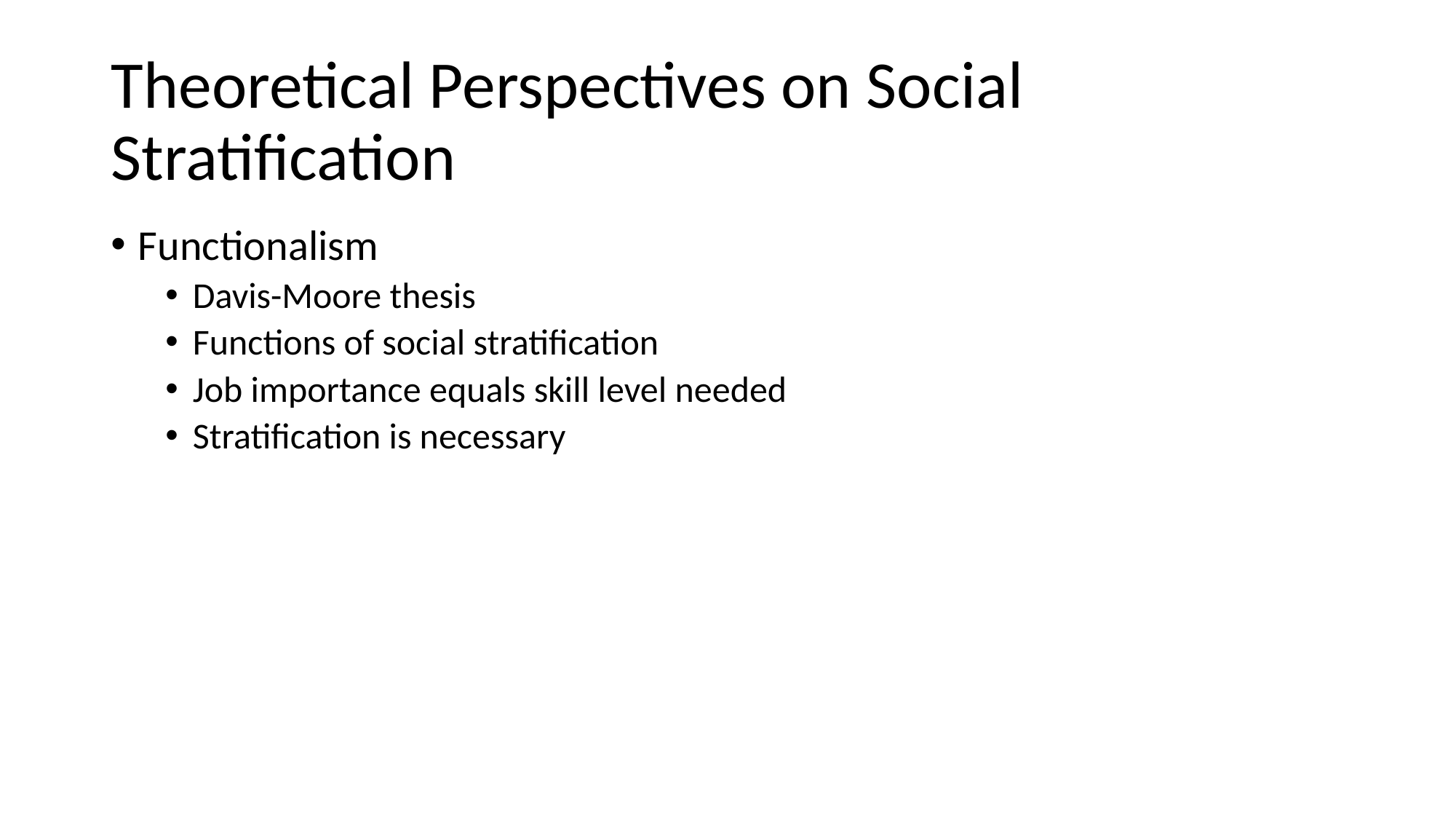

# Theoretical Perspectives on Social Stratification
Functionalism
Davis-Moore thesis
Functions of social stratification
Job importance equals skill level needed
Stratification is necessary